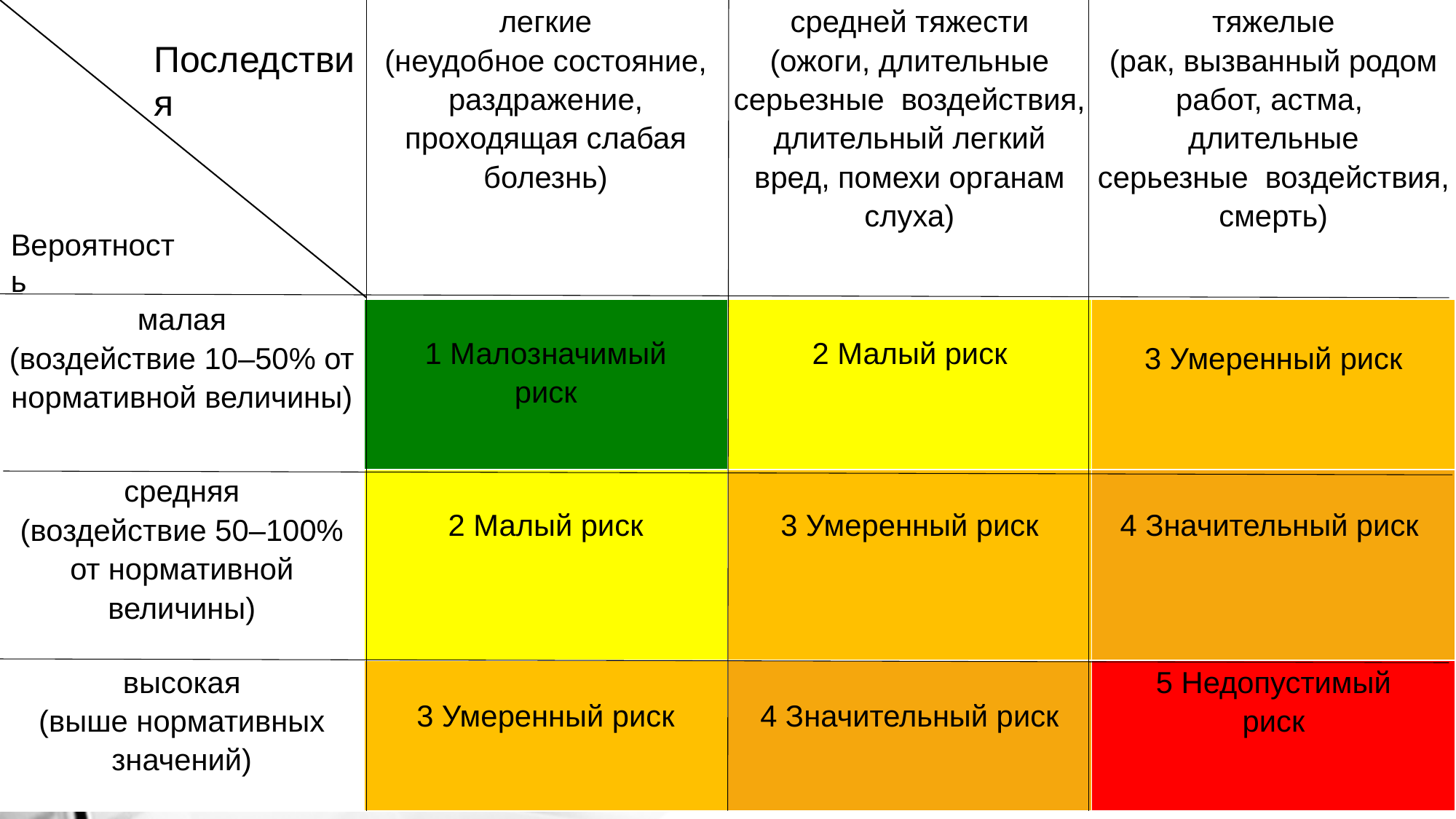

|  | легкие (неудобное состояние, раздражение, проходящая слабая болезнь) | средней тяжести (ожоги, длительные серьезные воздействия, длительный легкий вред, помехи органам слуха) | тяжелые (рак, вызванный родом работ, астма, длительные серьезные воздействия, смерть) |
| --- | --- | --- | --- |
| малая (воздействие 10–50% от нормативной величины) | 1 Малозначимый риск | 2 Малый риск | 3 Умеренный риск |
| средняя (воздействие 50–100% от нормативной величины) | 2 Малый риск | 3 Умеренный риск | 4 Значительный риск |
| высокая (выше нормативных значений) | 3 Умеренный риск | 4 Значительный риск | 5 Недопустимый риск |
Последствия
Вероятность